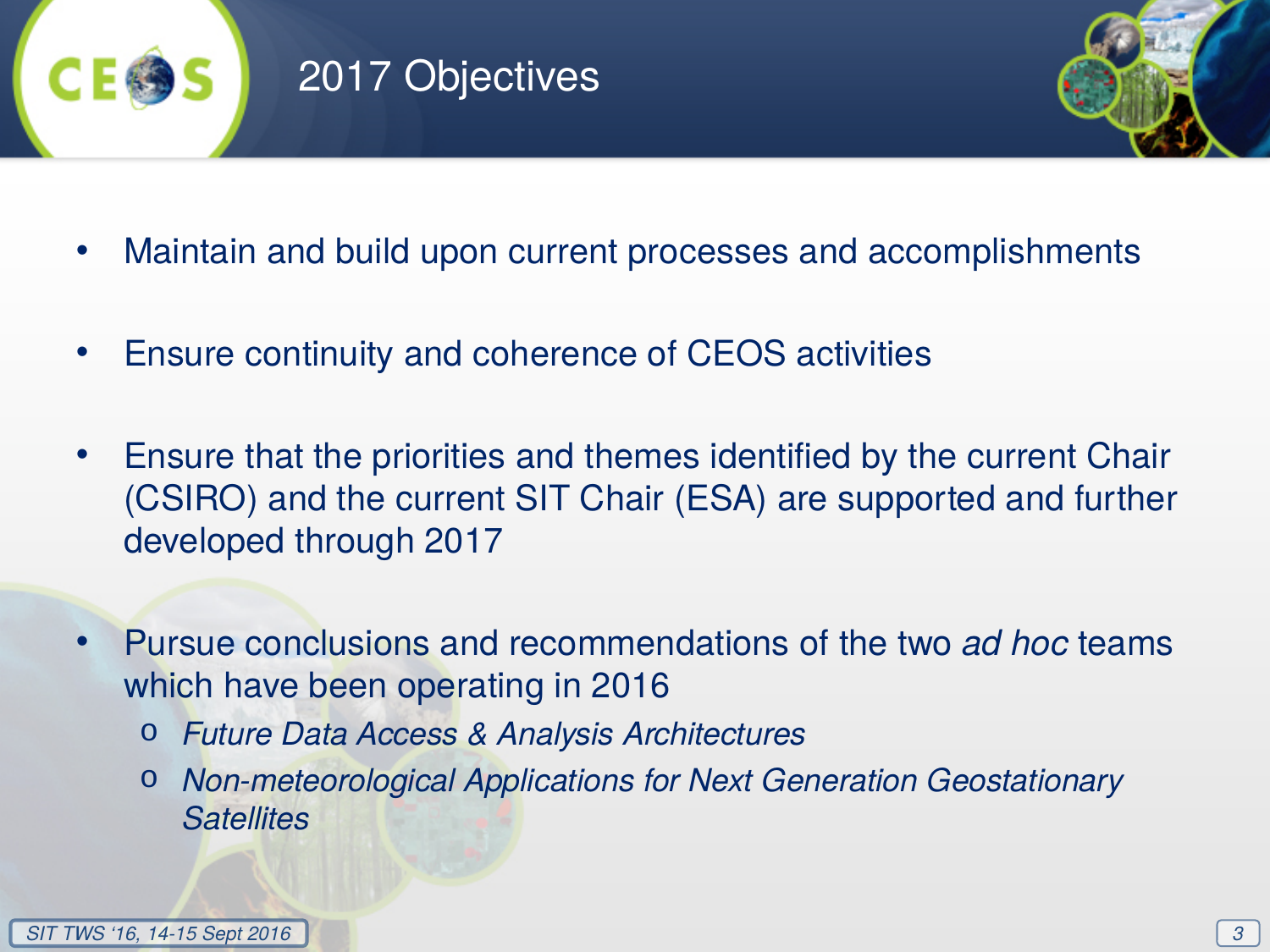

2017 Objectives
Maintain and build upon current processes and accomplishments

Ensure continuity and coherence of CEOS activities

Ensure that the priorities and themes identified by the current Chair (CSIRO) and the current SIT Chair (ESA) are supported and further developed through 2017

Pursue conclusions and recommendations of the two ad hoc teams which have been operating in 2016
Future Data Access & Analysis Architectures
Non-meteorological Applications for Next Generation Geostationary Satellites
3